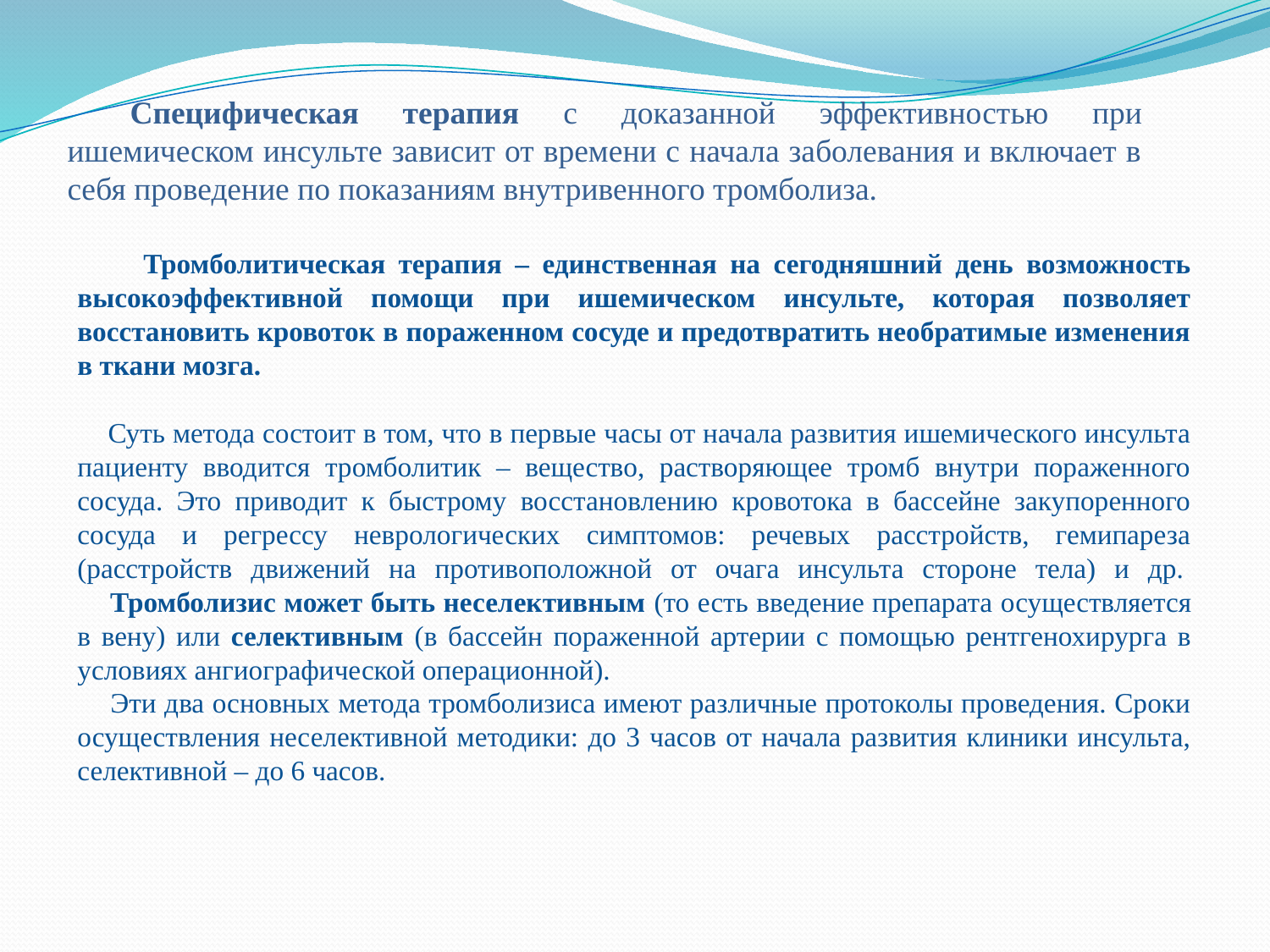

Специфическая терапия с доказанной эффективностью при ишемическом инсульте зависит от времени с начала заболевания и включает в себя проведение по показаниям внутривенного тромболиза.
     Тромболитическая терапия – единственная на сегодняшний день возможность высокоэффективной помощи при ишемическом инсульте, которая позволяет восстановить кровоток в пораженном сосуде и предотвратить необратимые изменения в ткани мозга.
  
    Суть метода состоит в том, что в первые часы от начала развития ишемического инсульта пациенту вводится тромболитик – вещество, растворяющее тромб внутри пораженного сосуда. Это приводит к быстрому восстановлению кровотока в бассейне закупоренного сосуда и регрессу неврологических симптомов: речевых расстройств, гемипареза (расстройств движений на противоположной от очага инсульта стороне тела) и др. 
    Тромболизис может быть неселективным (то есть введение препарата осуществляется в вену) или селективным (в бассейн пораженной артерии с помощью рентгенохирурга в условиях ангиографической операционной).
    Эти два основных метода тромболизиса имеют различные протоколы проведения. Сроки осуществления неселективной методики: до 3 часов от начала развития клиники инсульта, селективной – до 6 часов.